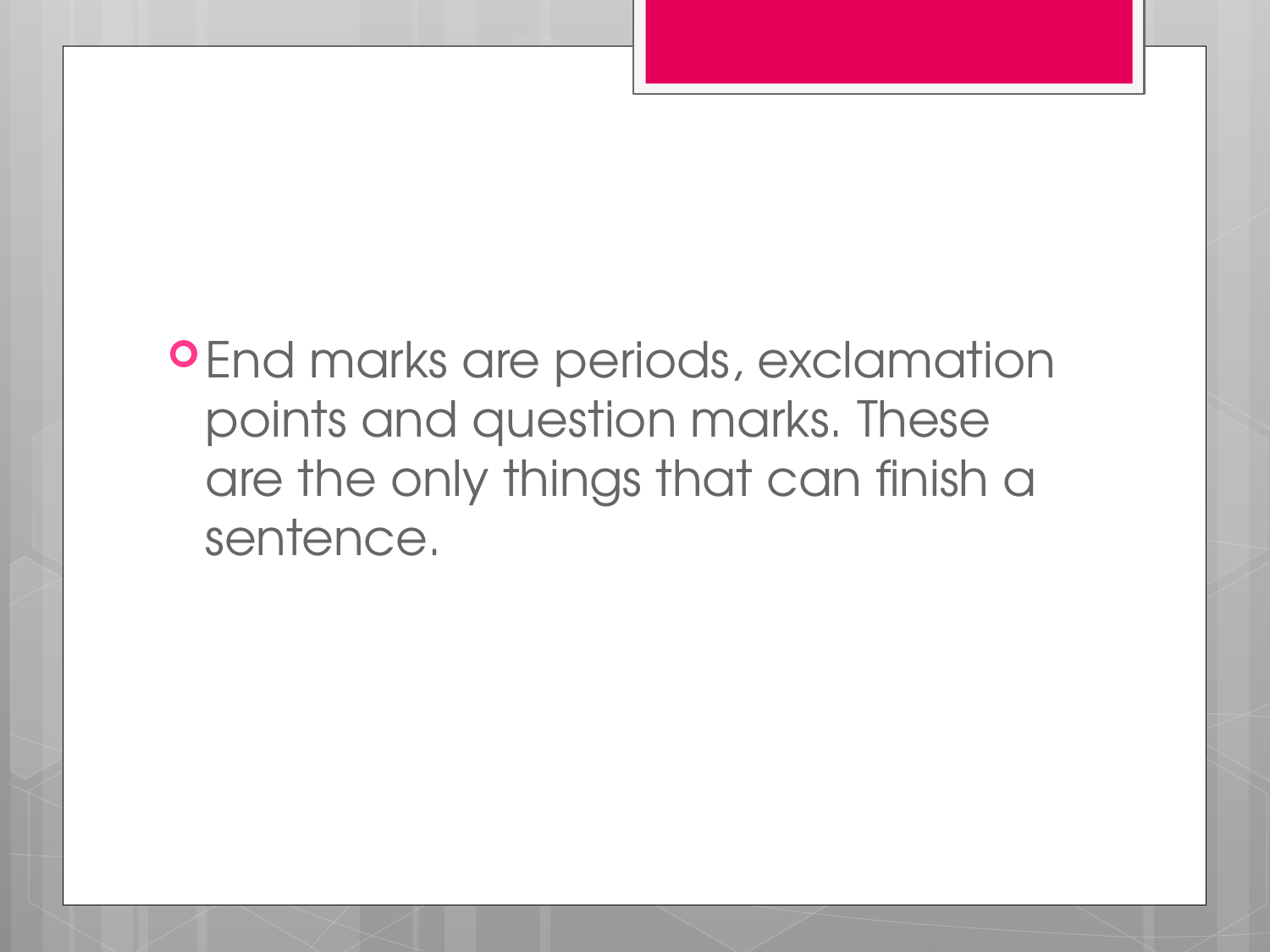

#
End marks are periods, exclamation points and question marks. These are the only things that can finish a sentence.